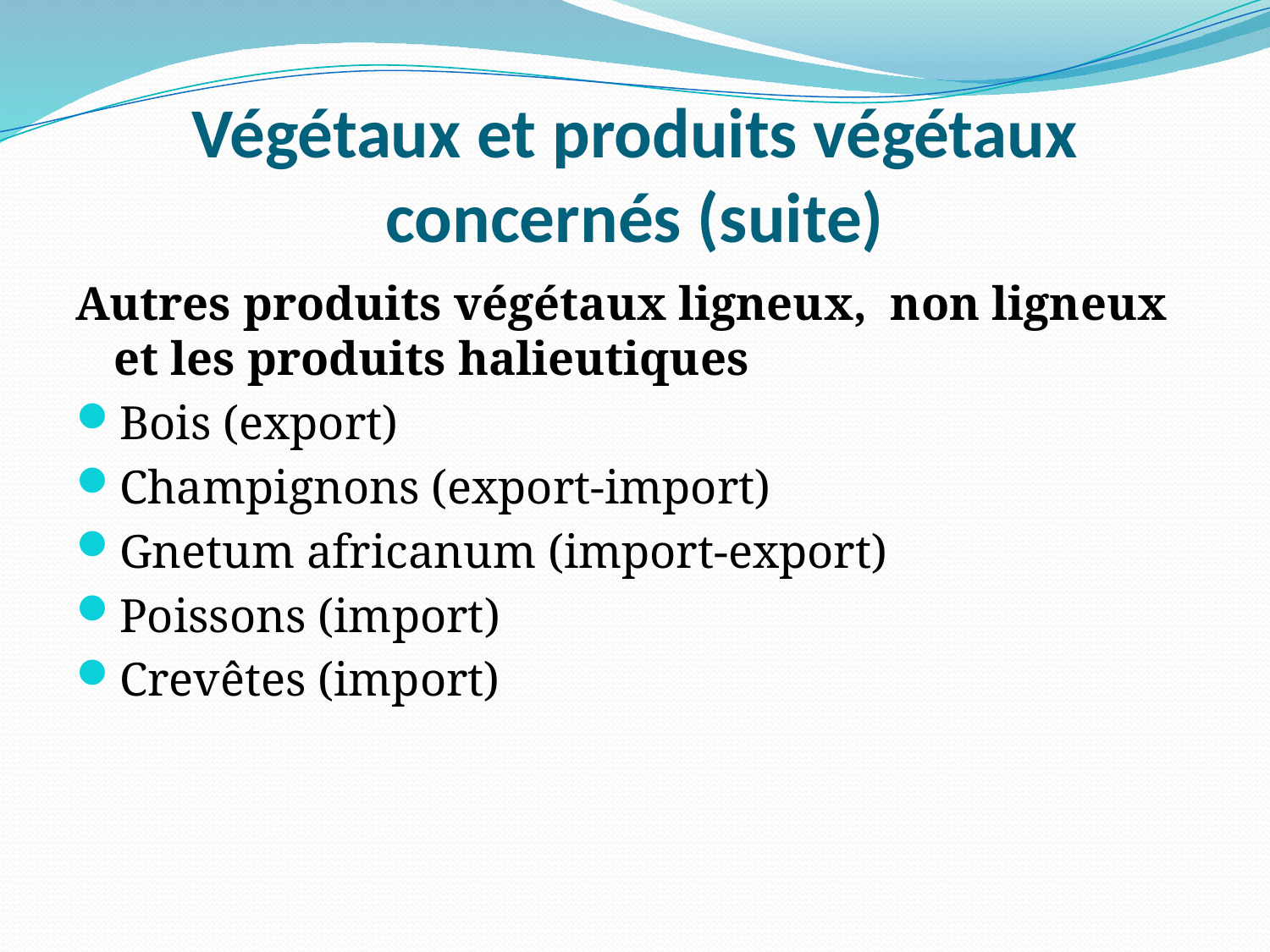

# Végétaux et produits végétaux concernés (suite)
Autres produits végétaux ligneux,  non ligneux et les produits halieutiques
Bois (export)
Champignons (export-import)
Gnetum africanum (import-export)
Poissons (import)
Crevêtes (import)